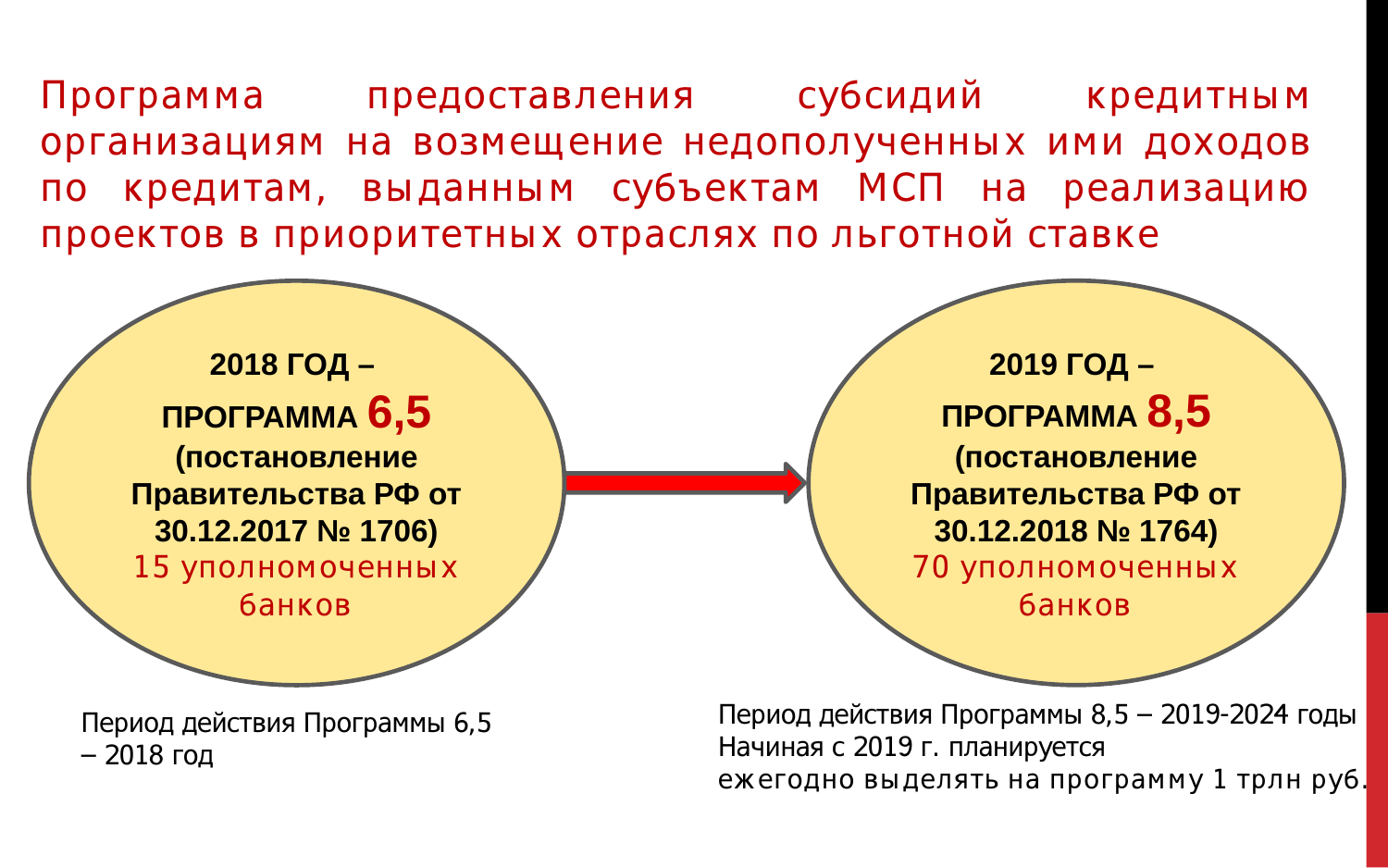

Программа предоставления субсидий кредитным организациям на возмещение недополученных ими доходов по кредитам, выданным субъектам МСП на реализацию проектов в приоритетных отраслях по льготной ставке
2019 ГОД –
ПРОГРАММА 8,5
(постановление Правительства РФ от 30.12.2018 № 1764)
70 уполномоченных банков
2018 ГОД –
ПРОГРАММА 6,5
(постановление Правительства РФ от 30.12.2017 № 1706)
15 уполномоченных банков

Период действия Программы 8,5 – 2019-2024 годы
Начиная с 2019 г. планируется
ежегодно выделять на программу 1 трлн руб.
Период действия Программы 6,5 – 2018 год